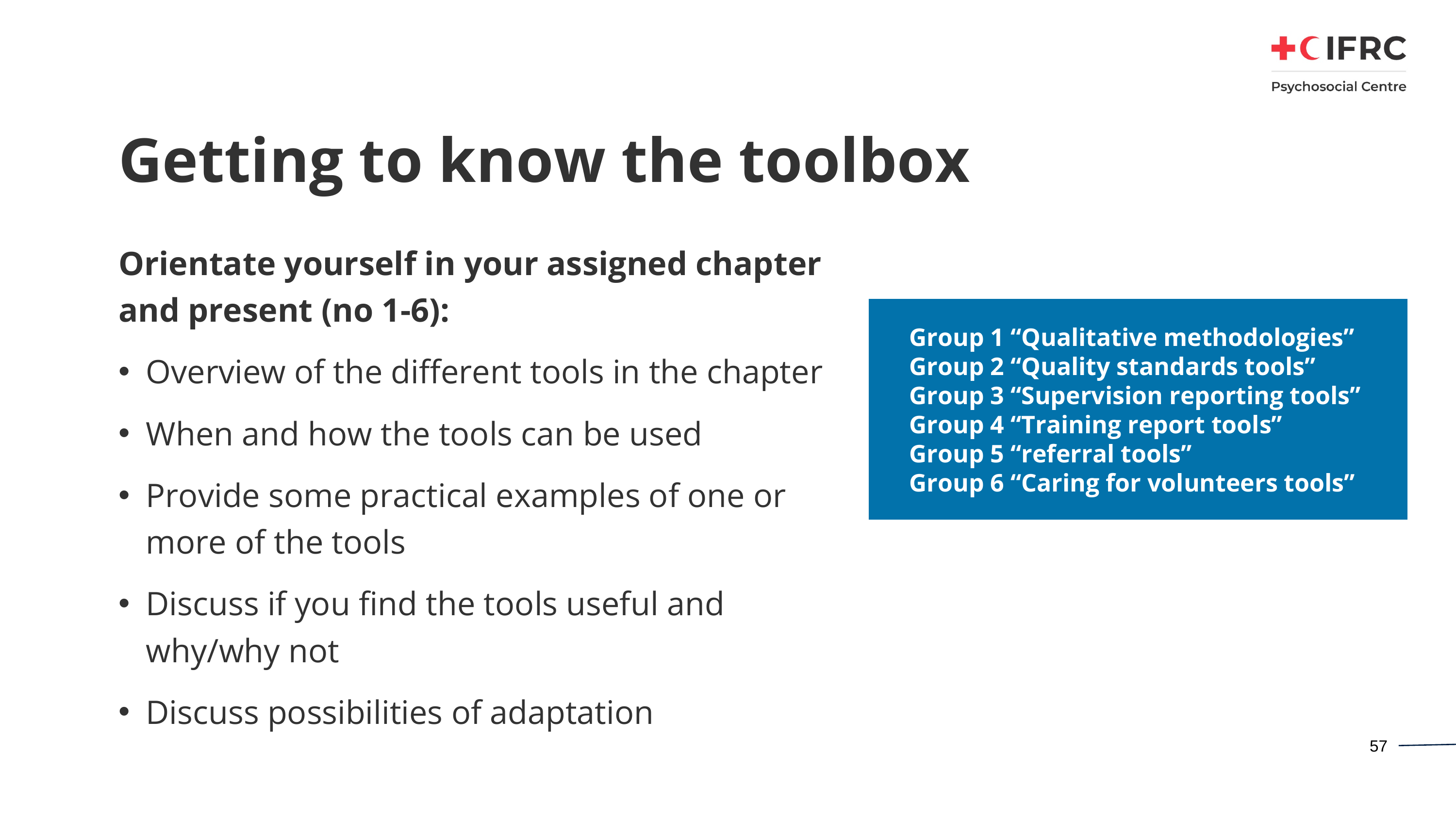

# Getting to know the toolbox
Orientate yourself in your assigned chapter and present (no 1-6):
Overview of the different tools in the chapter
When and how the tools can be used
Provide some practical examples of one or more of the tools
Discuss if you find the tools useful and why/why not
Discuss possibilities of adaptation
Group 1 “Qualitative methodologies”
Group 2 “Quality standards tools”
Group 3 “Supervision reporting tools”
Group 4 “Training report tools”
Group 5 “referral tools”
Group 6 “Caring for volunteers tools”